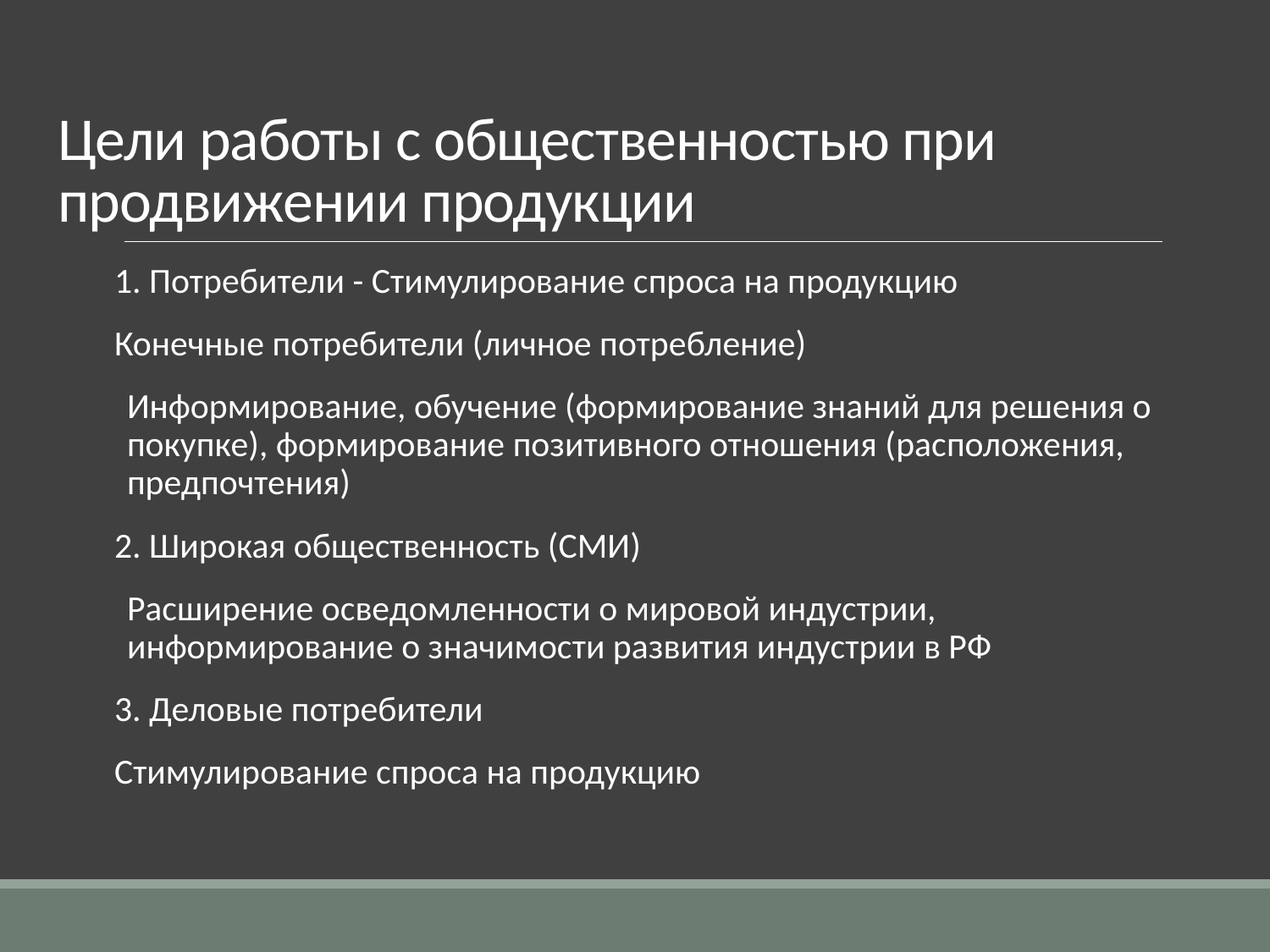

# Цели работы с общественностью при продвижении продукции
1. Потребители - Стимулирование спроса на продукцию
Конечные потребители (личное потребление)
Информирование, обучение (формирование знаний для решения о покупке), формирование позитивного отношения (расположения, предпочтения)
2. Широкая общественность (СМИ)
Расширение осведомленности о мировой индустрии, информирование о значимости развития индустрии в РФ
3. Деловые потребители
Стимулирование спроса на продукцию